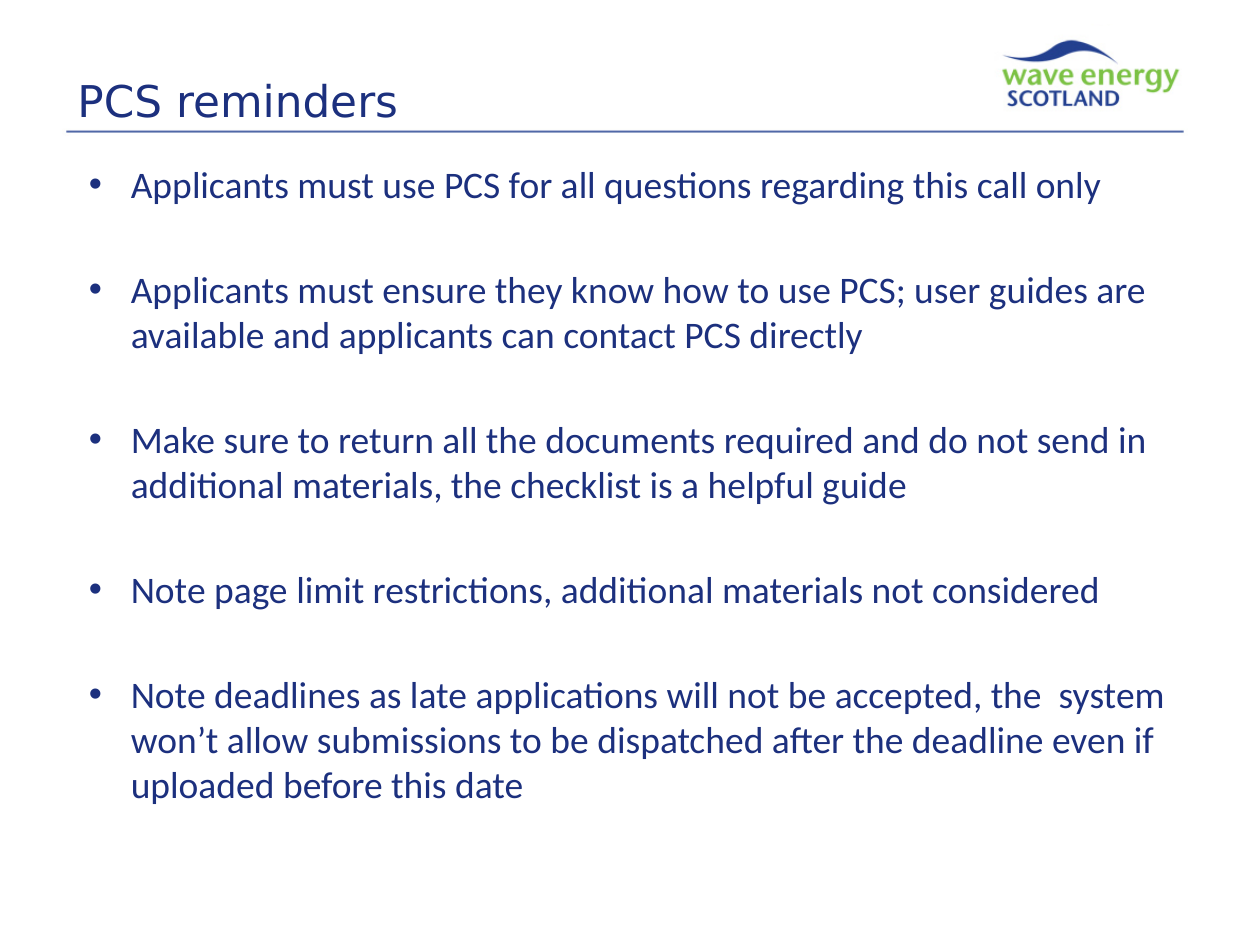

# PCS reminders
Applicants must use PCS for all questions regarding this call only

Applicants must ensure they know how to use PCS; user guides are available and applicants can contact PCS directly

Make sure to return all the documents required and do not send in additional materials, the checklist is a helpful guide

Note page limit restrictions, additional materials not considered

Note deadlines as late applications will not be accepted, the  system won’t allow submissions to be dispatched after the deadline even if uploaded before this date